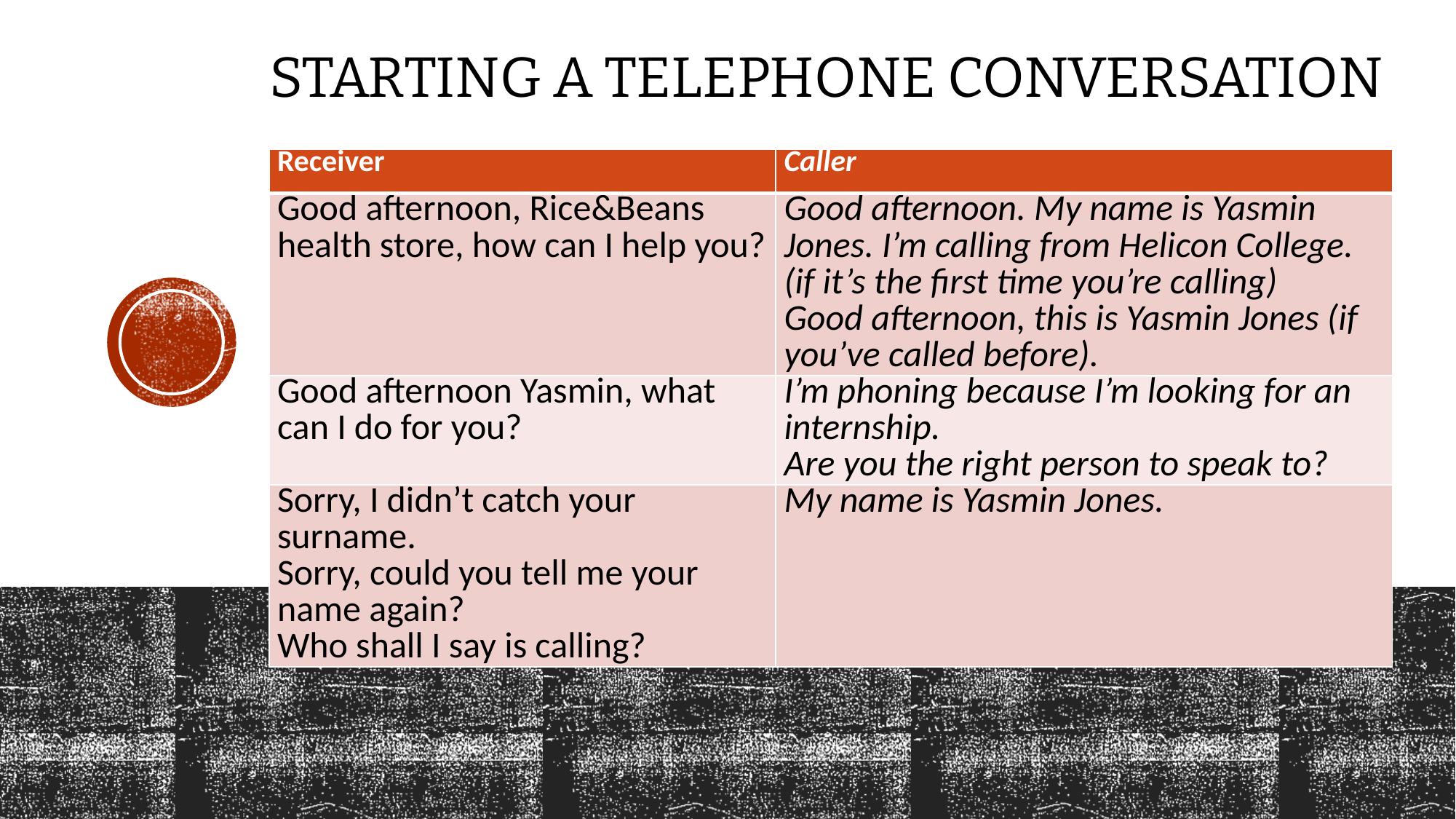

# Starting a telephone conversation

| Receiver | Caller |
| --- | --- |
| Good afternoon, Rice&Beans health store, how can I help you? | Good afternoon. My name is Yasmin Jones. I’m calling from Helicon College. (if it’s the first time you’re calling) Good afternoon, this is Yasmin Jones (if you’ve called before). |
| Good afternoon Yasmin, what can I do for you? | I’m phoning because I’m looking for an internship. Are you the right person to speak to? |
| Sorry, I didn’t catch your surname. Sorry, could you tell me your name again? Who shall I say is calling? | My name is Yasmin Jones. |